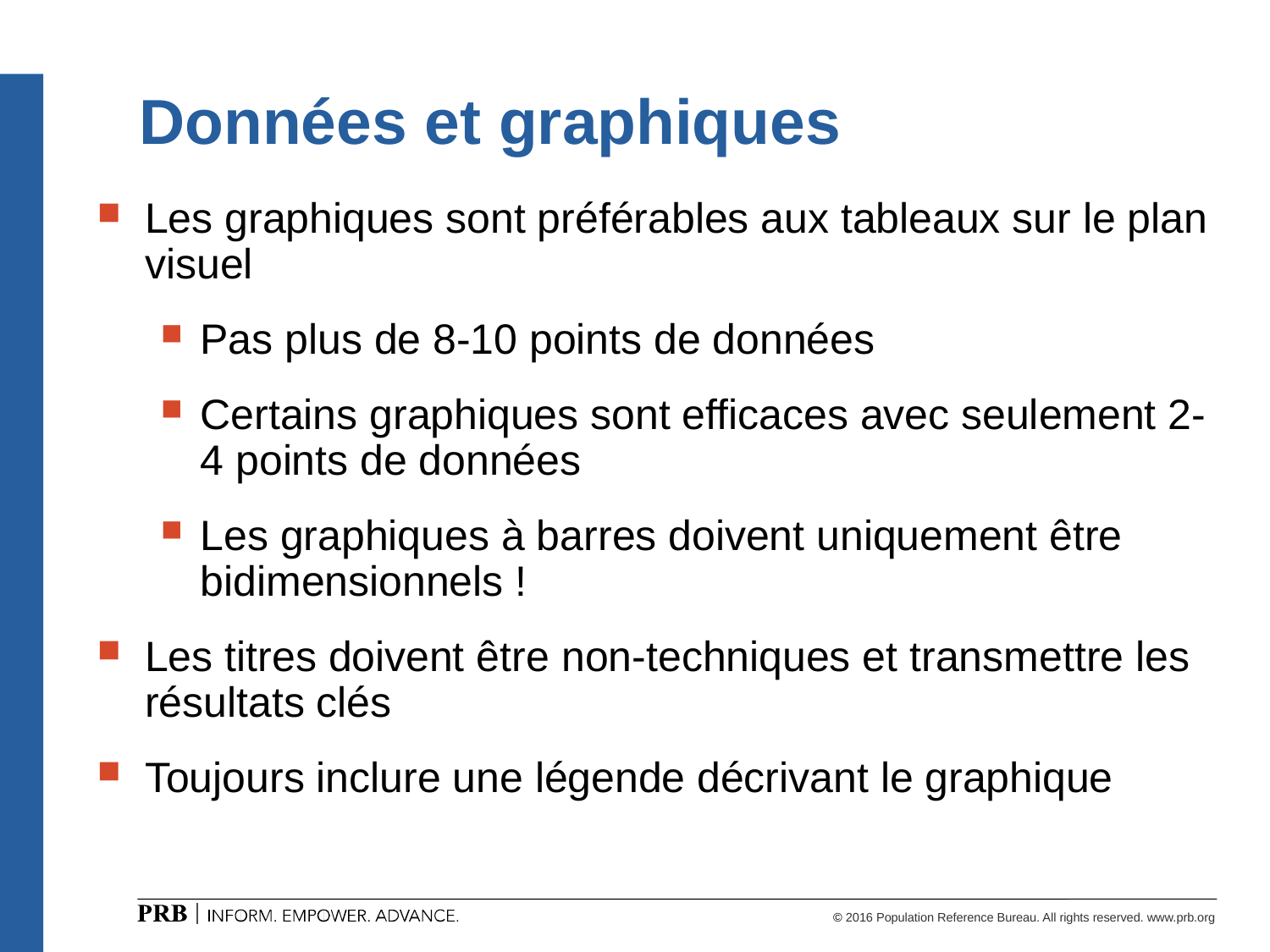

# Données et graphiques
Les graphiques sont préférables aux tableaux sur le plan visuel
Pas plus de 8-10 points de données
Certains graphiques sont efficaces avec seulement 2-4 points de données
Les graphiques à barres doivent uniquement être bidimensionnels !
Les titres doivent être non-techniques et transmettre les résultats clés
Toujours inclure une légende décrivant le graphique